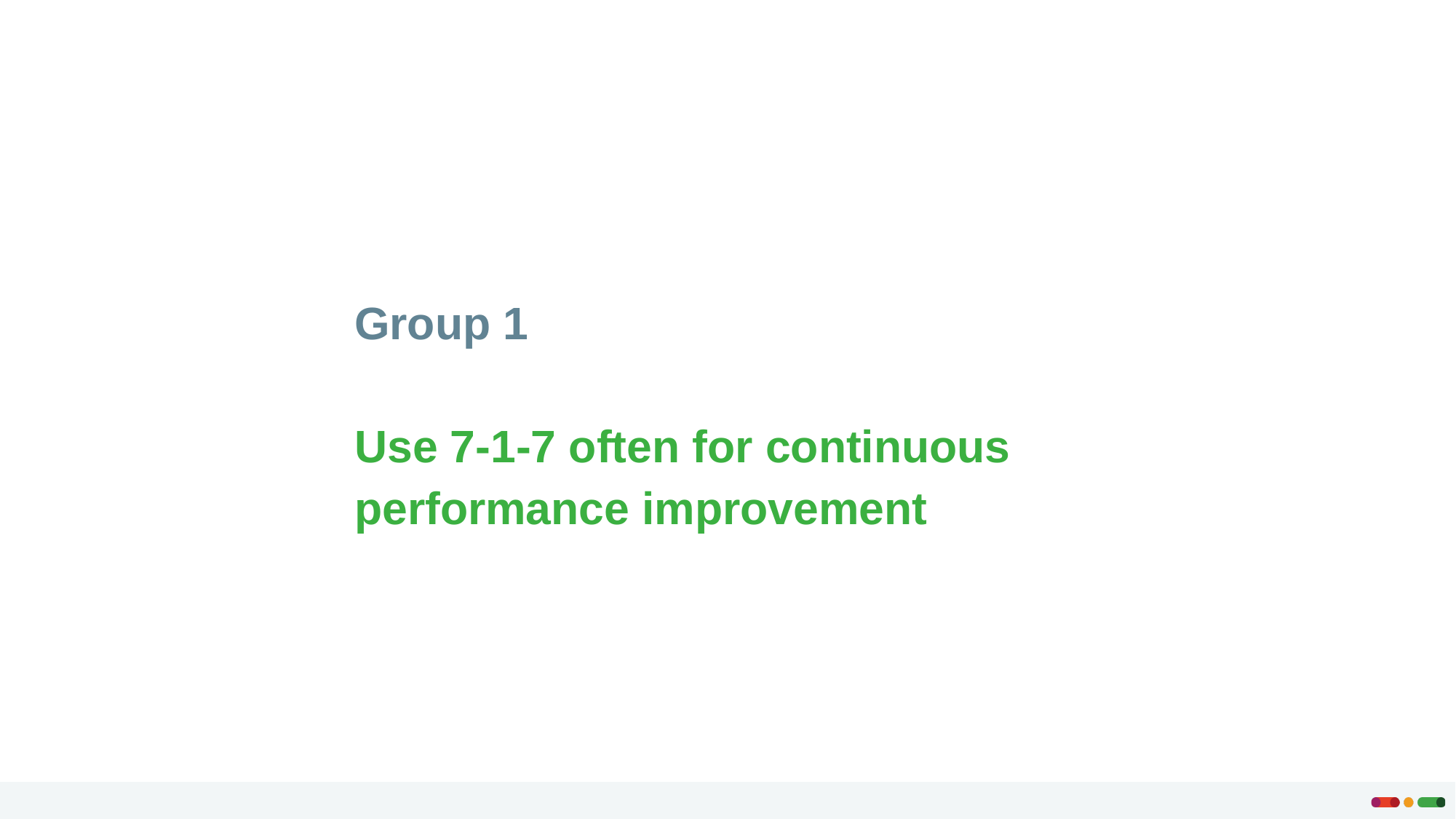

Group 1

Use 7-1-7 often for continuous performance improvement